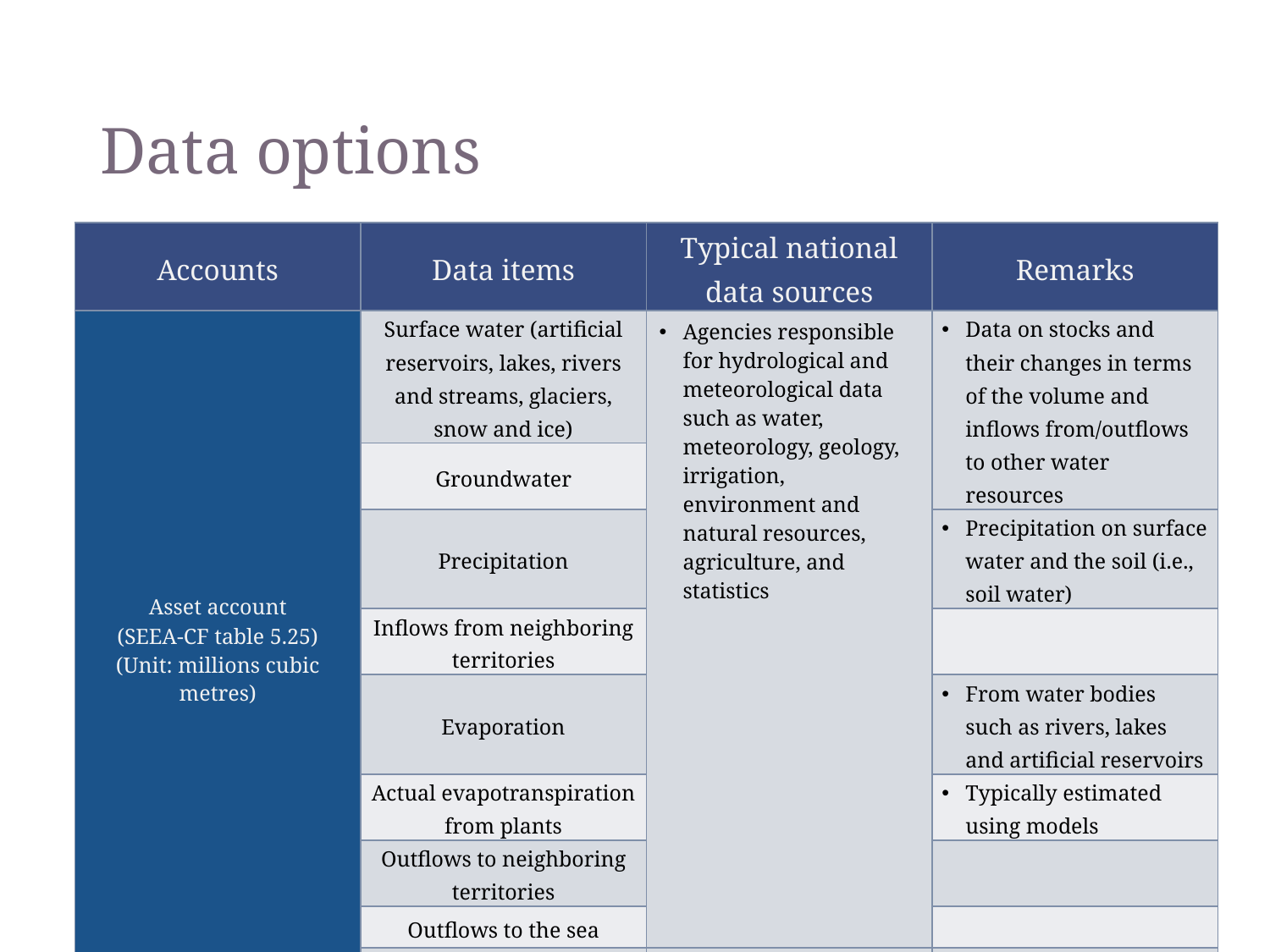

# Data options
| Accounts | Data items | Typical national data sources | Remarks |
| --- | --- | --- | --- |
| Asset account (SEEA-CF table 5.25) (Unit: millions cubic metres) | Surface water (artificial reservoirs, lakes, rivers and streams, glaciers, snow and ice) | Agencies responsible for hydrological and meteorological data such as water, meteorology, geology, irrigation, environment and natural resources, agriculture, and statistics | Data on stocks and their changes in terms of the volume and inflows from/outflows to other water resources |
|  | Groundwater |  |  |
|  | Precipitation |  | Precipitation on surface water and the soil (i.e., soil water) |
|  | Inflows from neighboring territories |  |  |
|  | Evaporation |  | From water bodies such as rivers, lakes and artificial reservoirs |
|  | Actual evapotranspiration from plants |  | Typically estimated using models |
|  | Outflows to neighboring territories |  |  |
|  | Outflows to the sea |  |  |
|  | Returns and abstraction (by economic units) | Data from physical supply and use tables |  |
31
SEEA-CF - Water accounts